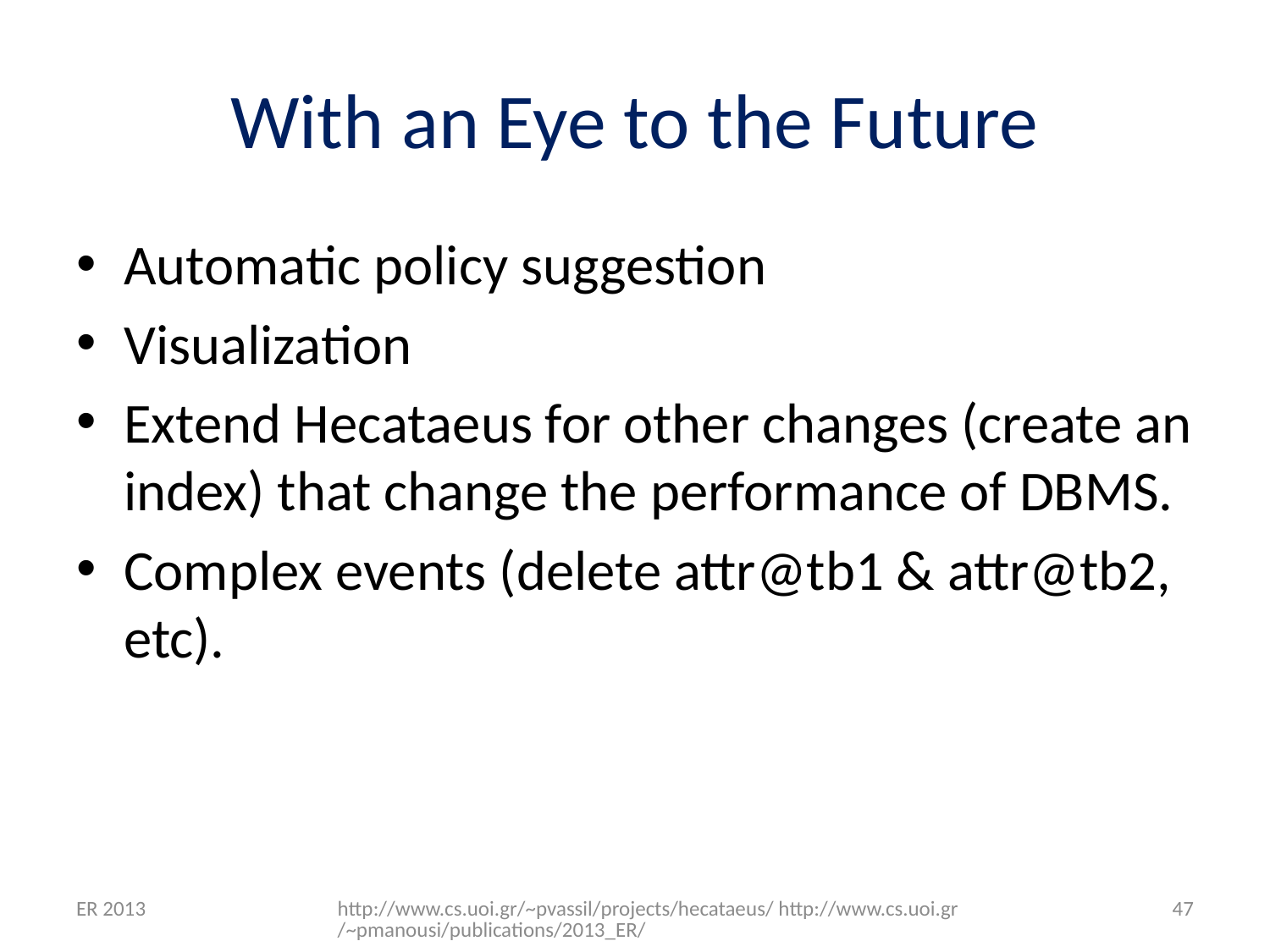

# With an Eye to the Future
Automatic policy suggestion
Visualization
Extend Hecataeus for other changes (create an index) that change the performance of DBMS.
Complex events (delete attr@tb1 & attr@tb2, etc).

ER 2013
http://www.cs.uoi.gr/~pvassil/projects/hecataeus/ http://www.cs.uoi.gr/~pmanousi/publications/2013_ER/
47